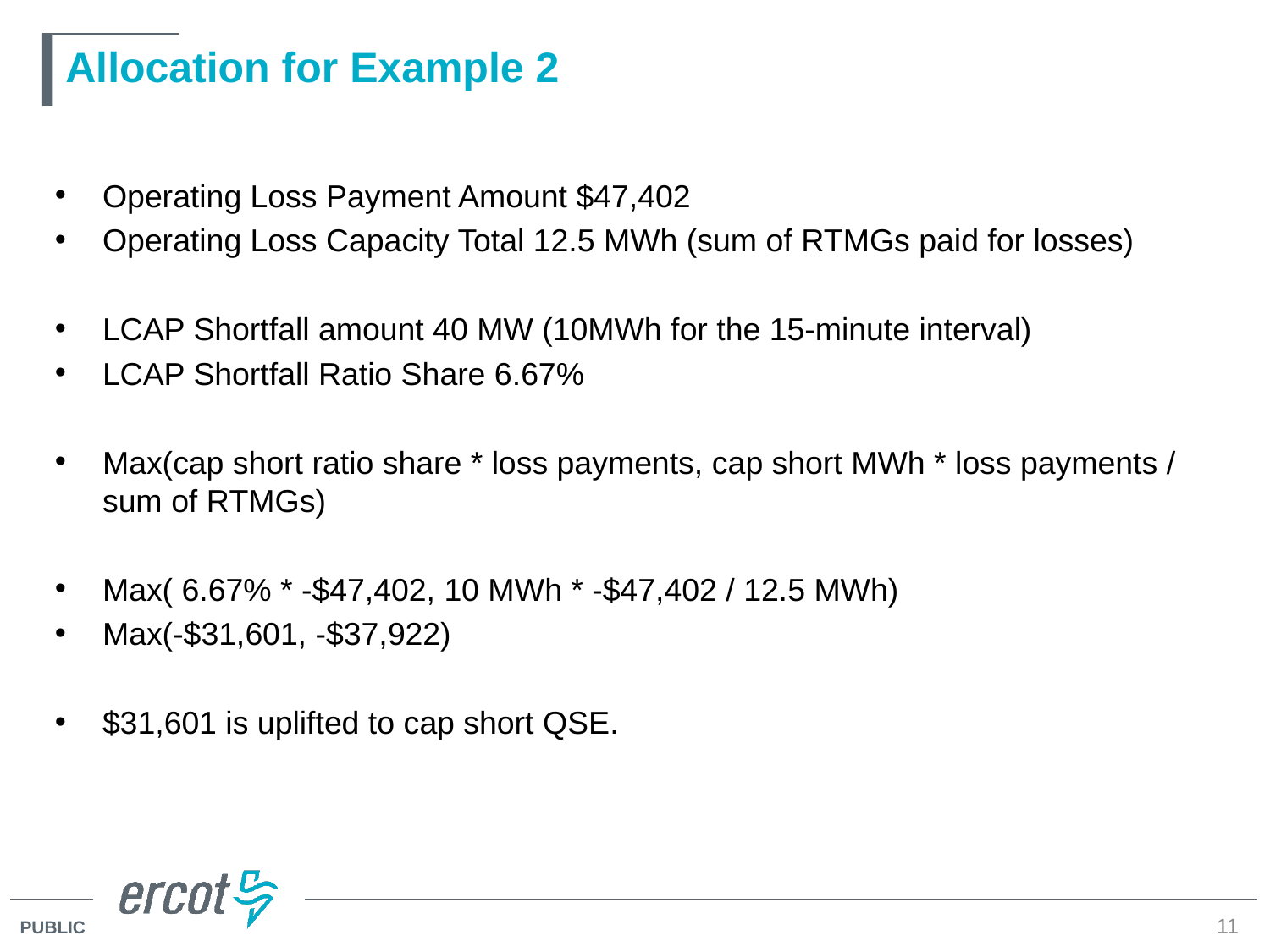

# Allocation for Example 2
Operating Loss Payment Amount $47,402
Operating Loss Capacity Total 12.5 MWh (sum of RTMGs paid for losses)

LCAP Shortfall amount 40 MW (10MWh for the 15-minute interval)
LCAP Shortfall Ratio Share 6.67%

Max(cap short ratio share * loss payments, cap short MWh * loss payments / sum of RTMGs)

Max( 6.67% * -$47,402, 10 MWh * -$47,402 / 12.5 MWh)
Max(-$31,601, -$37,922)

$31,601 is uplifted to cap short QSE.
11